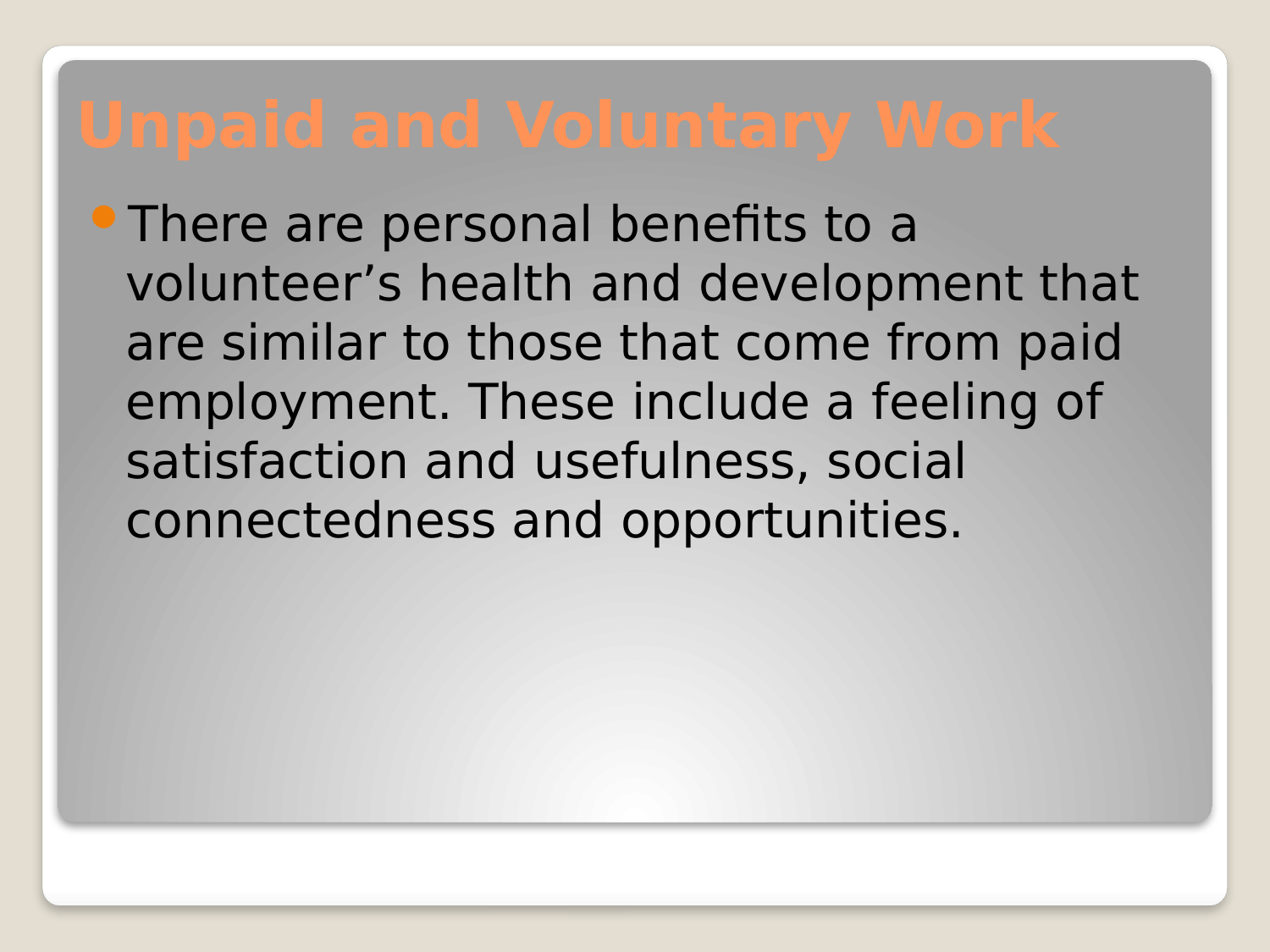

# Unpaid and Voluntary Work
There are personal benefits to a volunteer’s health and development that are similar to those that come from paid employment. These include a feeling of satisfaction and usefulness, social connectedness and opportunities.